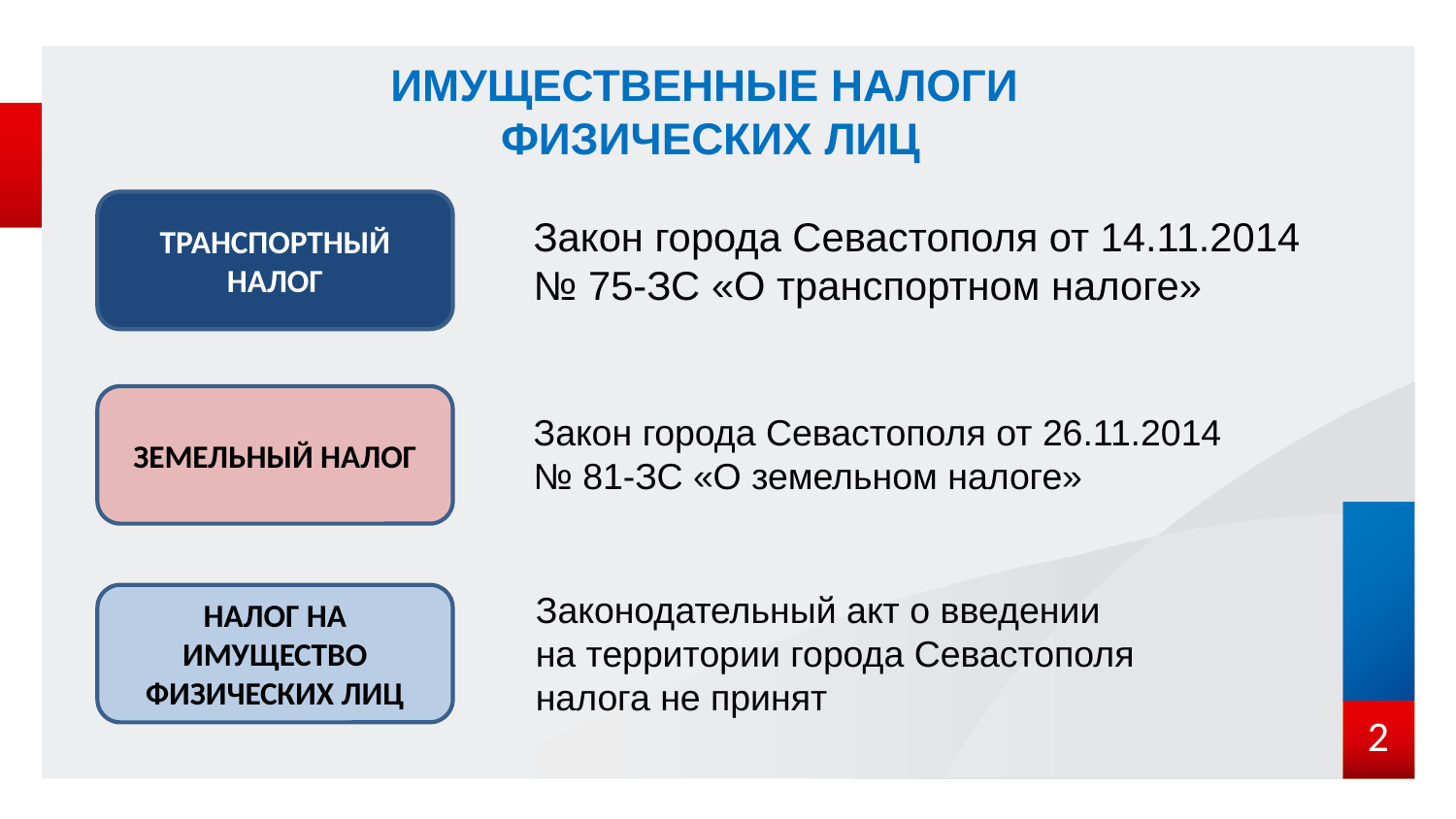

ИМУЩЕСТВЕННЫЕ НАЛОГИ
ФИЗИЧЕСКИХ ЛИЦ
ТРАНСПОРТНЫЙ НАЛОГ
Закон города Севастополя от 14.11.2014
№ 75-ЗС «О транспортном налоге»
ЗЕМЕЛЬНЫЙ НАЛОГ
Закон города Севастополя от 26.11.2014
№ 81-ЗС «О земельном налоге»
Законодательный акт о введении
на территории города Севастополя
налога не принят
НАЛОГ НА ИМУЩЕСТВО ФИЗИЧЕСКИХ ЛИЦ

2